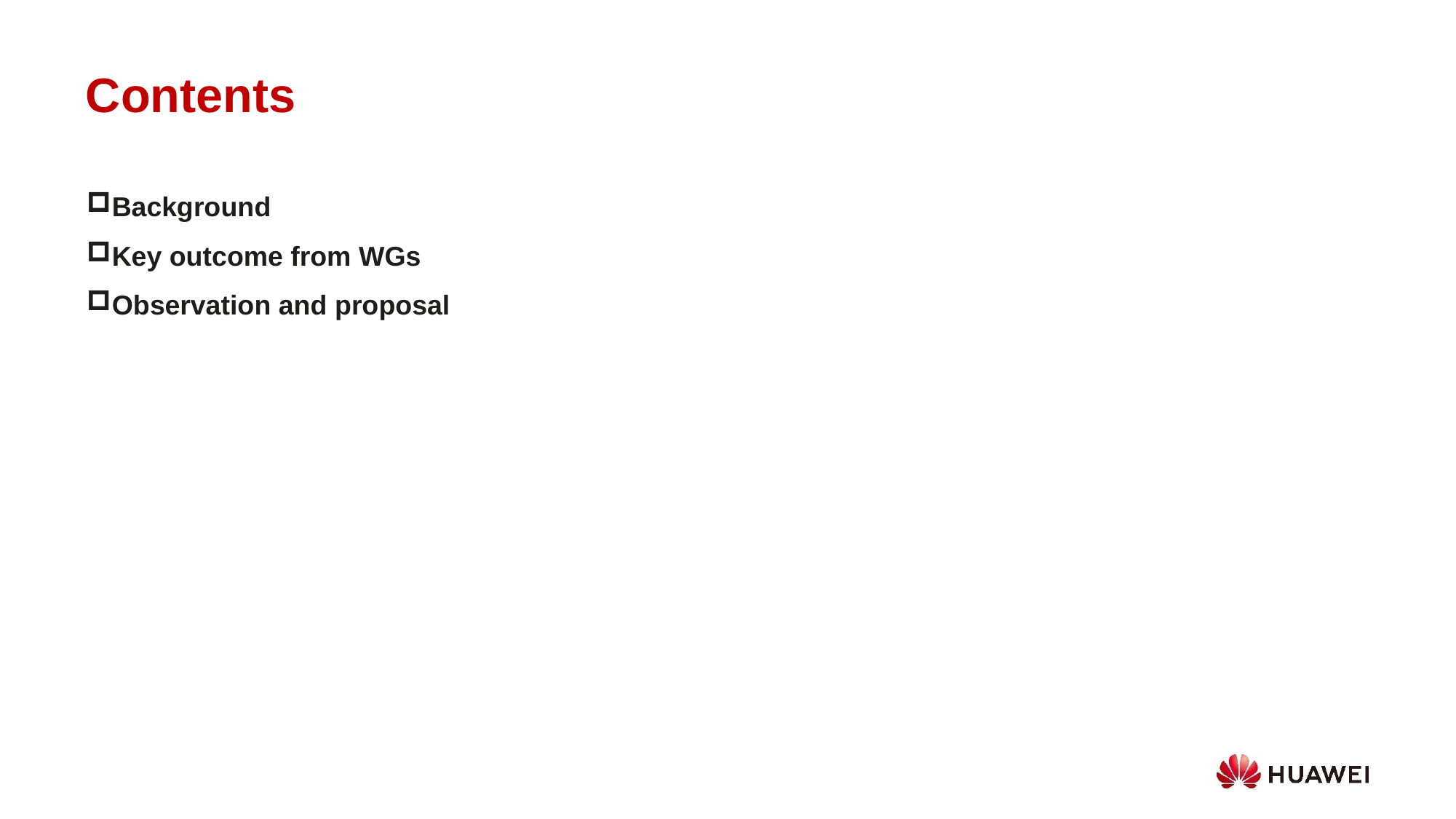

Contents
Background
Key outcome from WGs
Observation and proposal